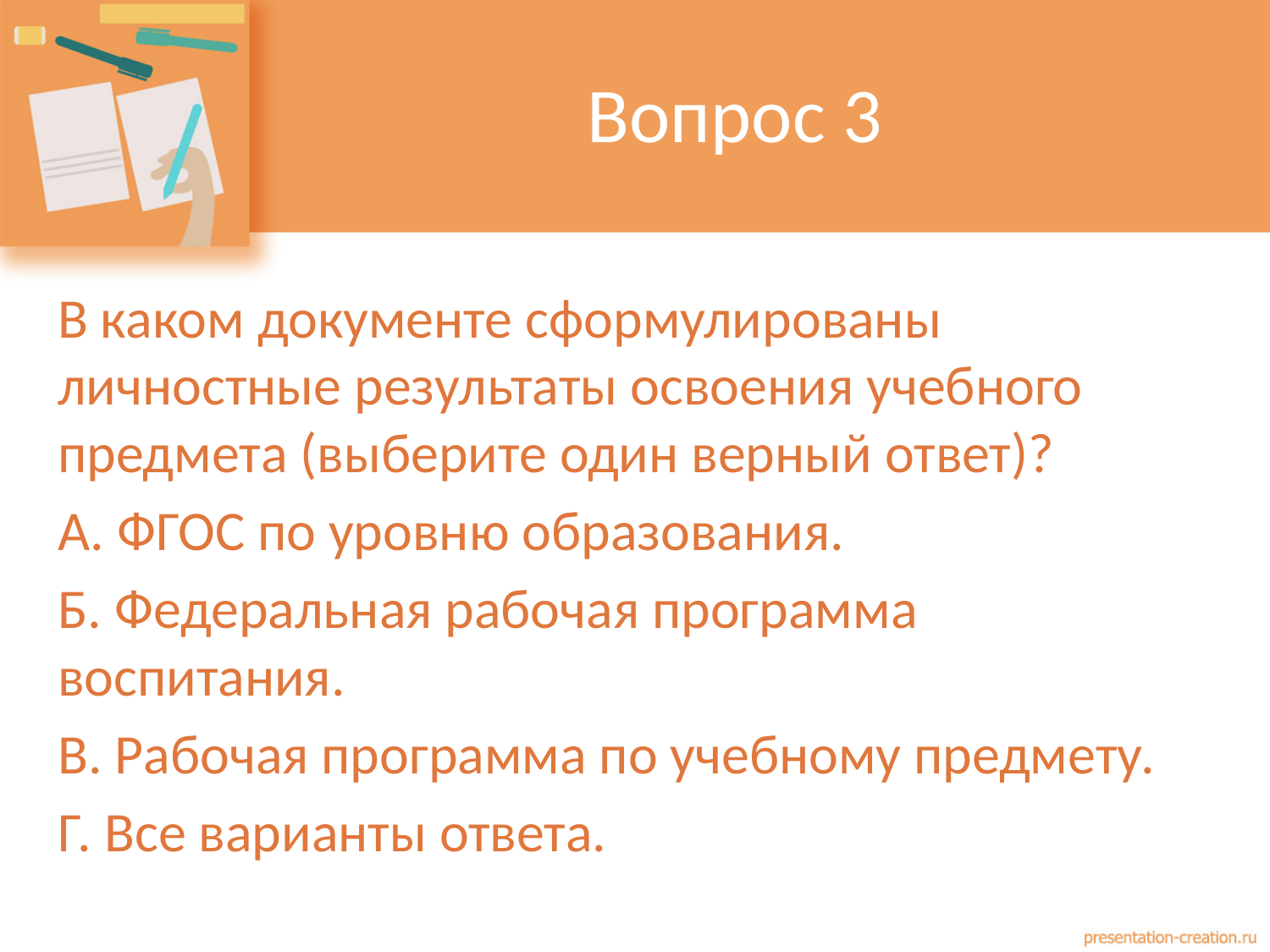

# Вопрос 3
В каком документе сформулированы личностные результаты освоения учебного предмета (выберите один верный ответ)?
А. ФГОС по уровню образования.
Б. Федеральная рабочая программа воспитания.
В. Рабочая программа по учебному предмету.
Г. Все варианты ответа.